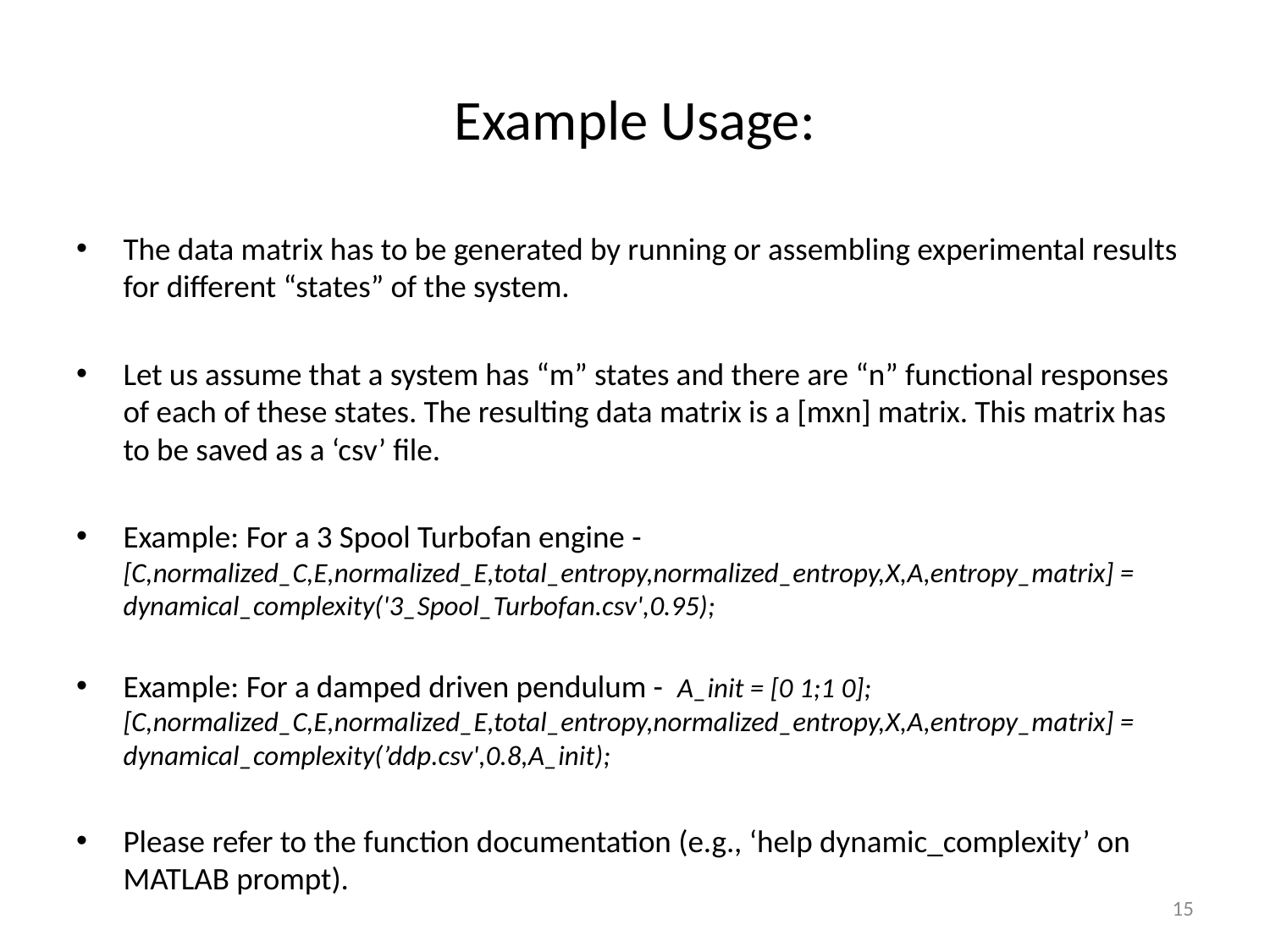

# Example Usage:
The data matrix has to be generated by running or assembling experimental results for different “states” of the system.

Let us assume that a system has “m” states and there are “n” functional responses of each of these states. The resulting data matrix is a [mxn] matrix. This matrix has to be saved as a ‘csv’ file.

Example: For a 3 Spool Turbofan engine - [C,normalized_C,E,normalized_E,total_entropy,normalized_entropy,X,A,entropy_matrix] = dynamical_complexity('3_Spool_Turbofan.csv',0.95);

Example: For a damped driven pendulum -  A_init = [0 1;1 0];[C,normalized_C,E,normalized_E,total_entropy,normalized_entropy,X,A,entropy_matrix] = dynamical_complexity(’ddp.csv',0.8,A_init);

Please refer to the function documentation (e.g., ‘help dynamic_complexity’ on MATLAB prompt).
15